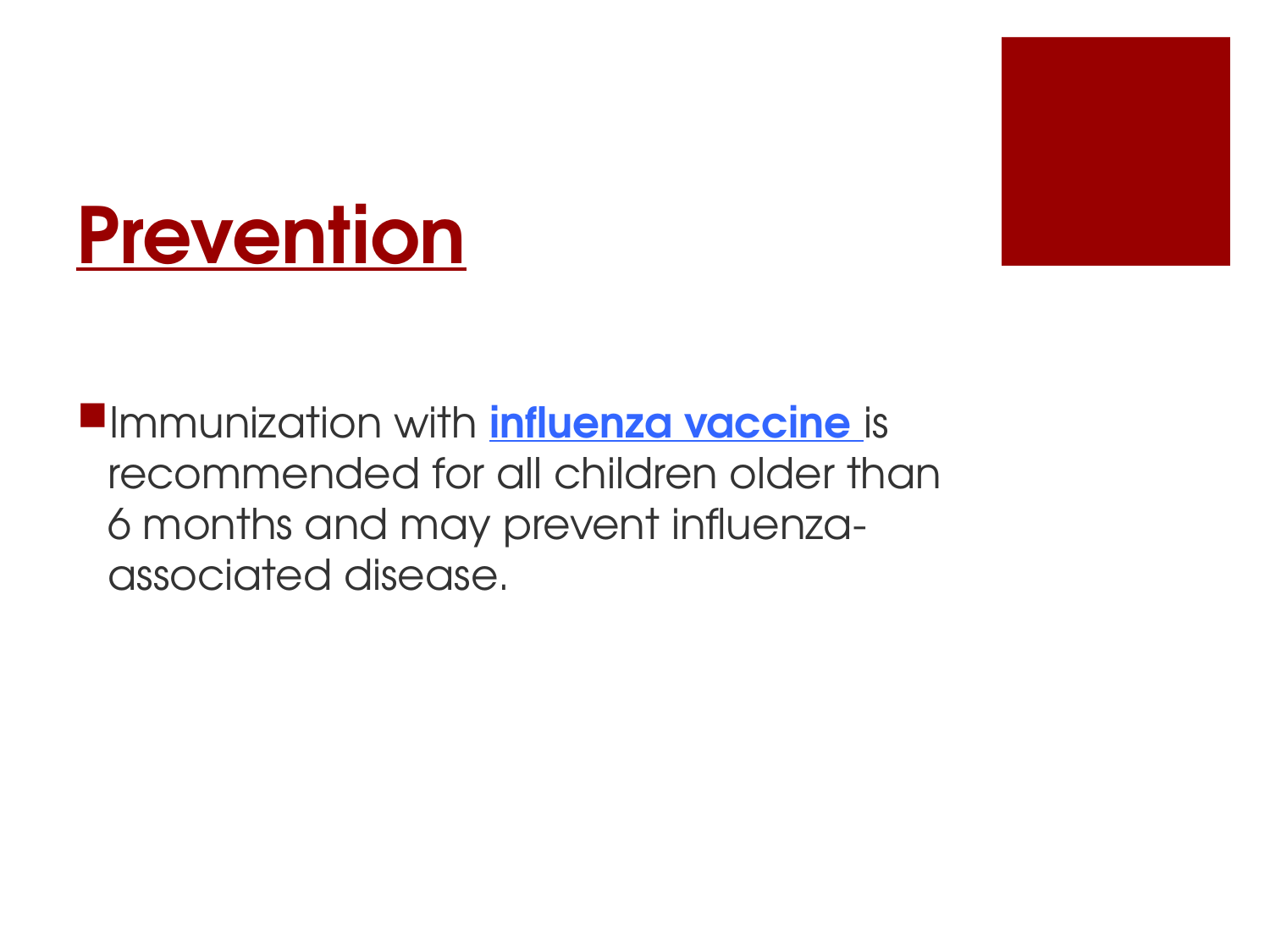

# Prevention

Immunization with influenza vaccine is recommended for all children older than 6 months and may prevent influenza-associated disease.